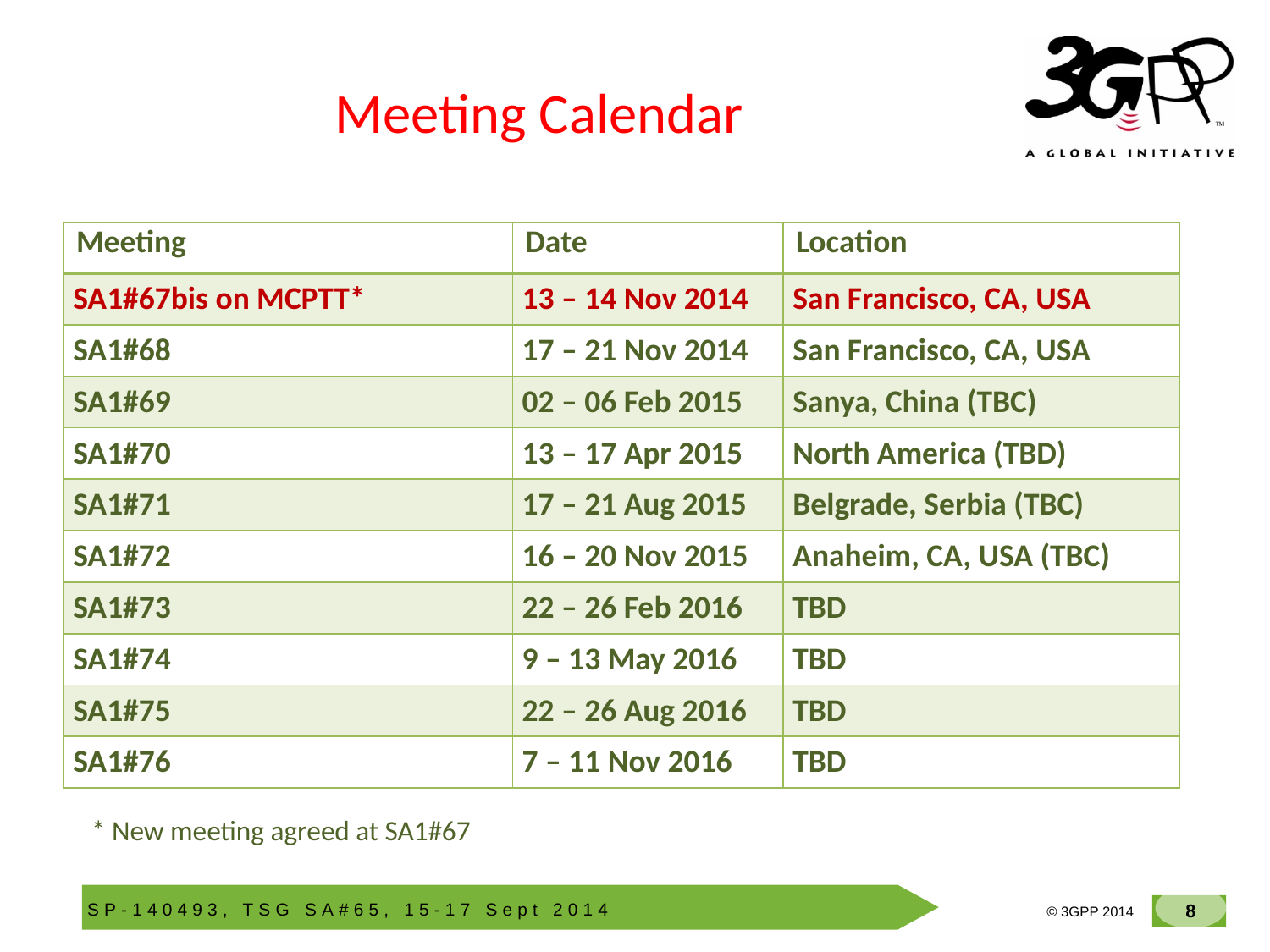

# Meeting Calendar
| Meeting | Date | Location |
| --- | --- | --- |
| SA1#67bis on MCPTT\* | 13 – 14 Nov 2014 | San Francisco, CA, USA |
| SA1#68 | 17 – 21 Nov 2014 | San Francisco, CA, USA |
| SA1#69 | 02 – 06 Feb 2015 | Sanya, China (TBC) |
| SA1#70 | 13 – 17 Apr 2015 | North America (TBD) |
| SA1#71 | 17 – 21 Aug 2015 | Belgrade, Serbia (TBC) |
| SA1#72 | 16 – 20 Nov 2015 | Anaheim, CA, USA (TBC) |
| SA1#73 | 22 – 26 Feb 2016 | TBD |
| SA1#74 | 9 – 13 May 2016 | TBD |
| SA1#75 | 22 – 26 Aug 2016 | TBD |
| SA1#76 | 7 – 11 Nov 2016 | TBD |
* New meeting agreed at SA1#67